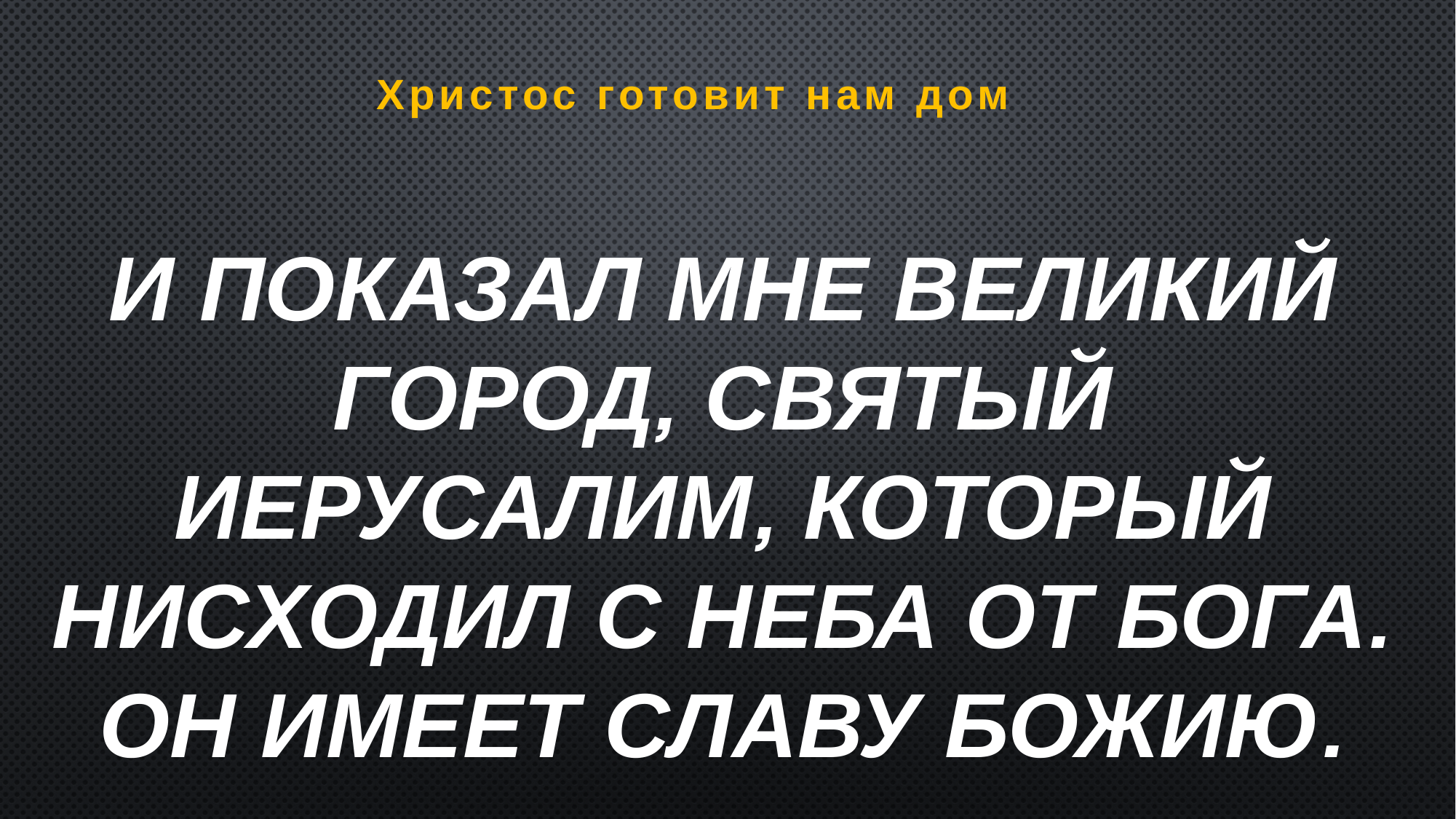

Христос готовит нам дом
и показал мне великий город, святый Иерусалим, который нисходил с неба от Бога. Он имеет славу Божию.